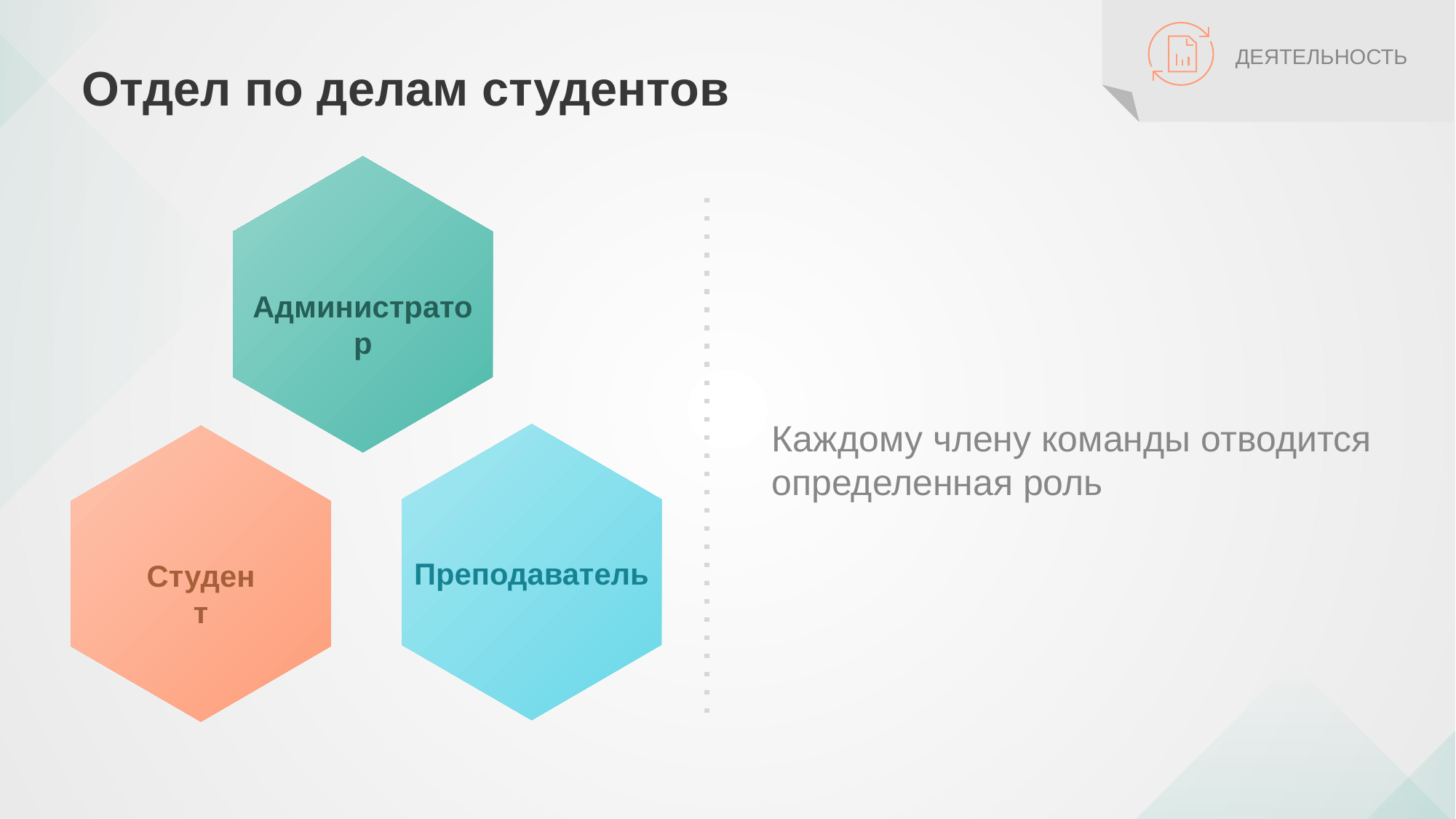

# Отдел по делам студентов
ДЕЯТЕЛЬНОСТЬ

Администратор
Каждому члену команды отводится определенная роль

Преподаватель
Студент